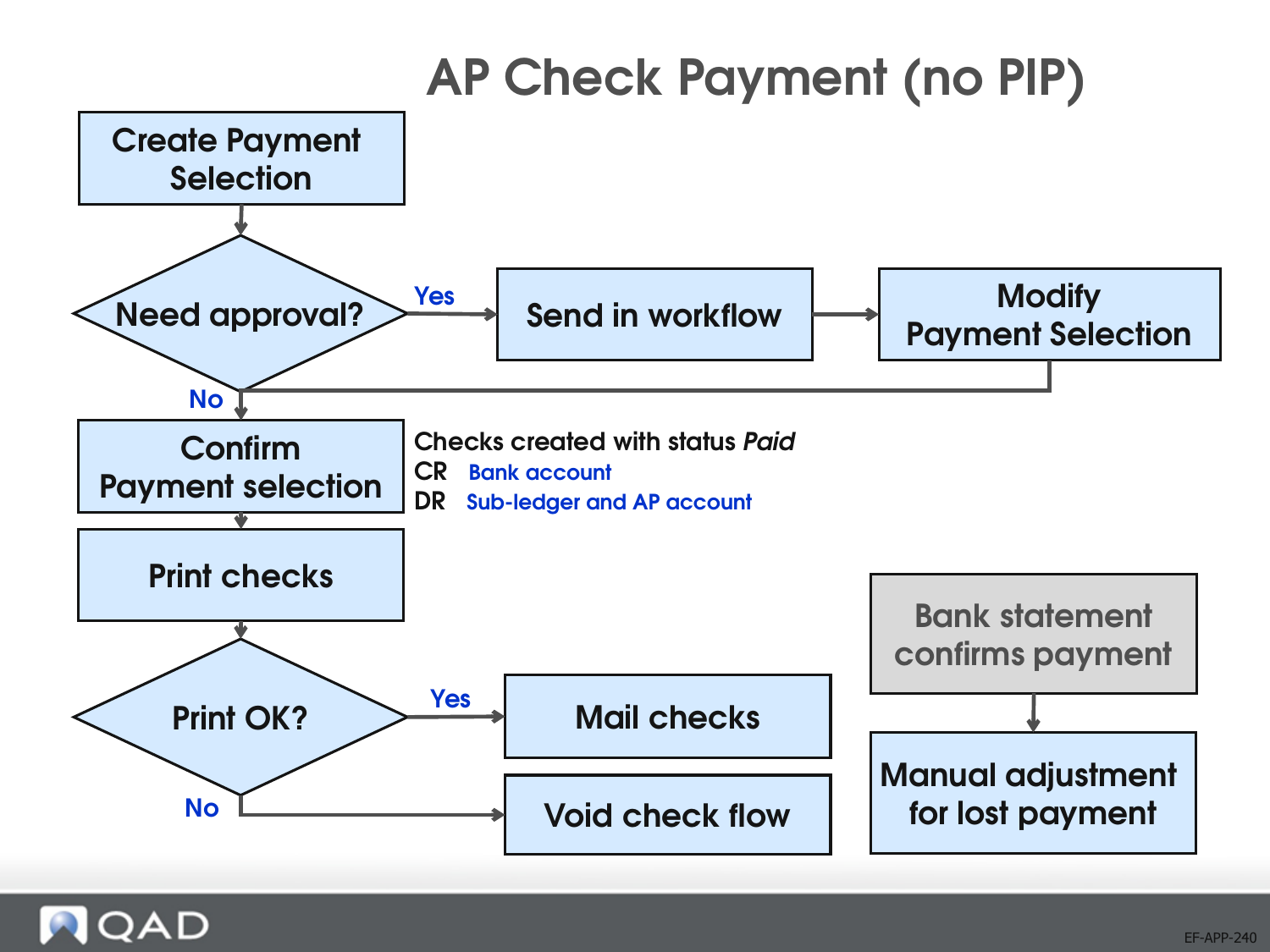

# AP Check Payment (no PIP)
Create Payment
Selection

Need approval?
Send in workflow
Modify
Payment Selection
Yes
No
Checks created with status Paid
CR   Bank account
DR   Sub-ledger and AP account
Confirm
Payment selection
Print checks
Bank statement
confirms payment
Print OK?
Mail checks
Yes
Manual adjustment
for lost payment
Void check flow
No
EF-APP-240